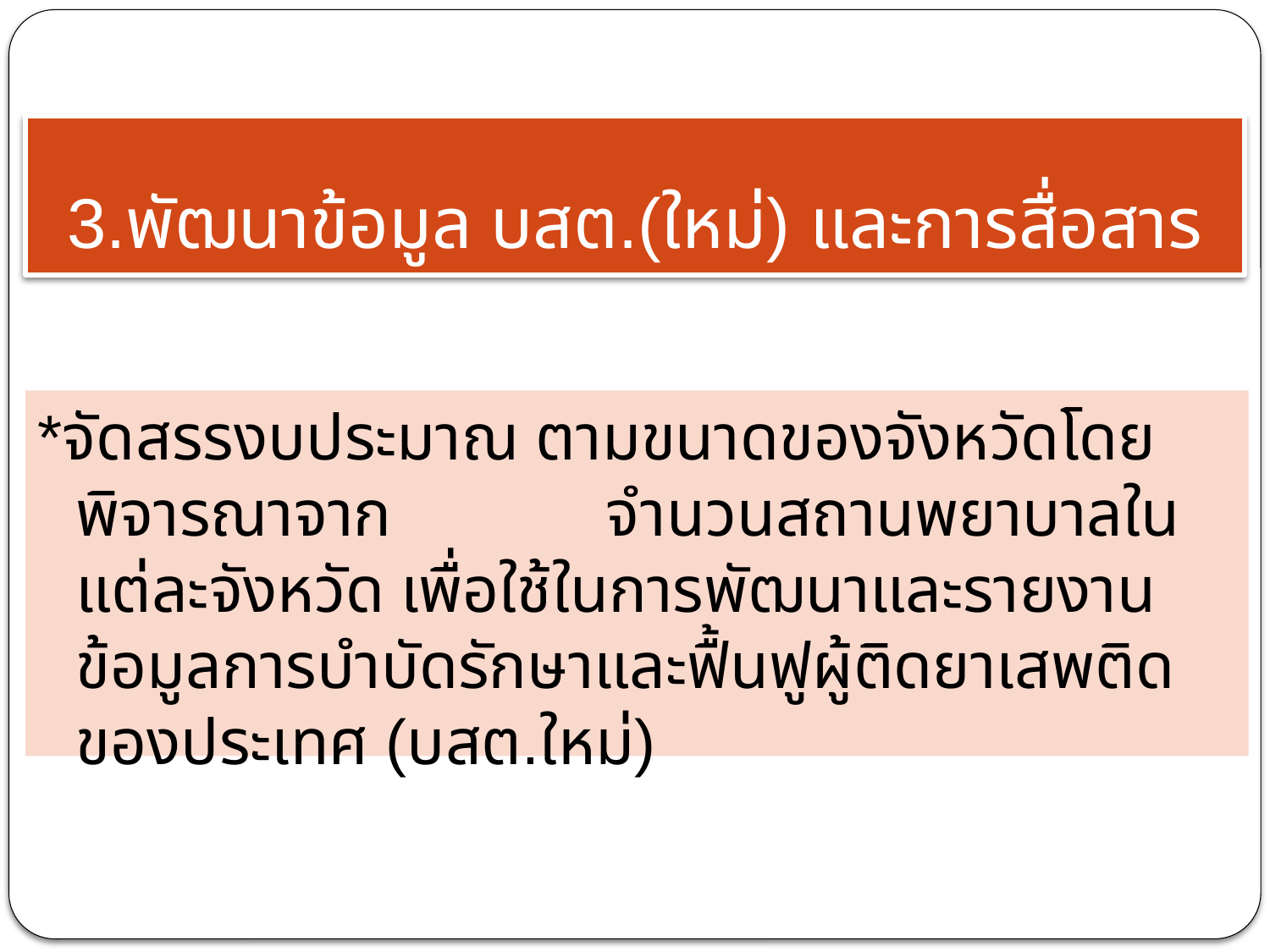

# 3.พัฒนาข้อมูล บสต.(ใหม่) และการสื่อสาร
*จัดสรรงบประมาณ ตามขนาดของจังหวัดโดยพิจารณาจาก             จำนวนสถานพยาบาลในแต่ละจังหวัด เพื่อใช้ในการพัฒนาและรายงานข้อมูลการบำบัดรักษาและฟื้นฟูผู้ติดยาเสพติดของประเทศ (บสต.ใหม่)